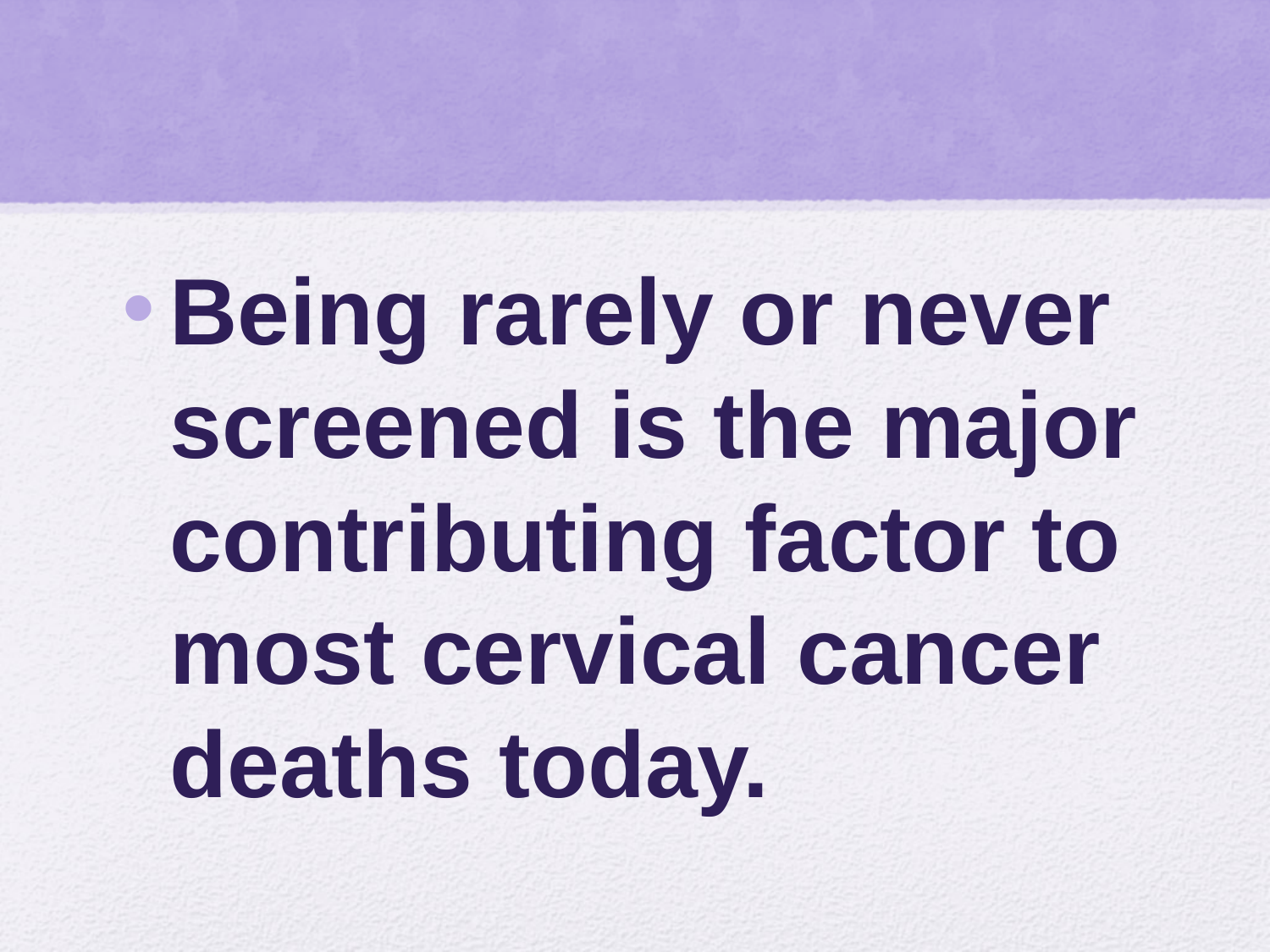

#
Being rarely or never screened is the major contributing factor to most cervical cancer deaths today.